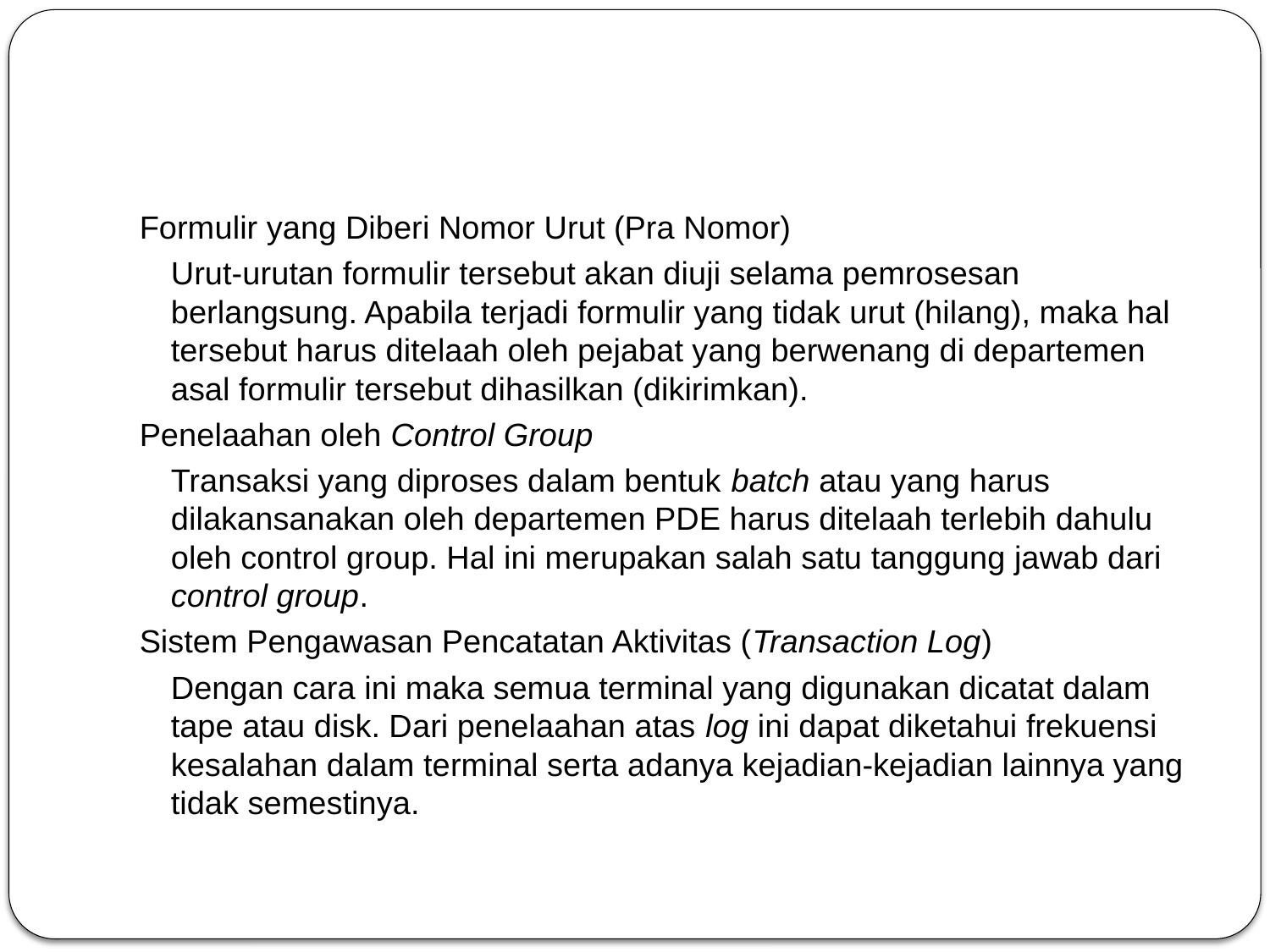

#
Formulir yang Diberi Nomor Urut (Pra Nomor)
	Urut-urutan formulir tersebut akan diuji selama pemrosesan berlangsung. Apabila terjadi formulir yang tidak urut (hilang), maka hal tersebut harus ditelaah oleh pejabat yang berwenang di departemen asal formulir tersebut dihasilkan (dikirimkan).
Penelaahan oleh Control Group
	Transaksi yang diproses dalam bentuk batch atau yang harus dilakansanakan oleh departemen PDE harus ditelaah terlebih dahulu oleh control group. Hal ini merupakan salah satu tanggung jawab dari control group.
Sistem Pengawasan Pencatatan Aktivitas (Transaction Log)
	Dengan cara ini maka semua terminal yang digunakan dicatat dalam tape atau disk. Dari penelaahan atas log ini dapat diketahui frekuensi kesalahan dalam terminal serta adanya kejadian-kejadian lainnya yang tidak semestinya.